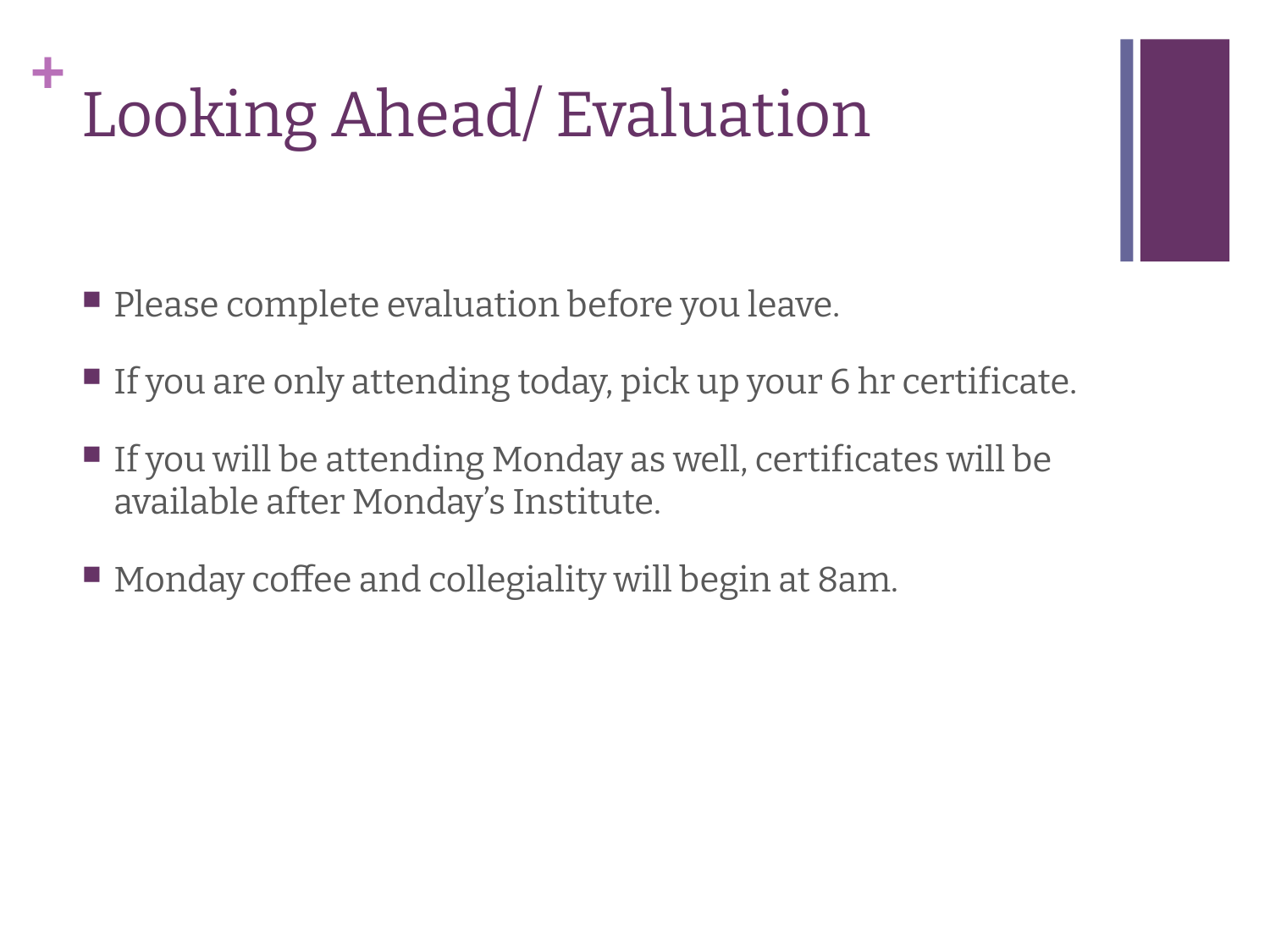

# Looking Ahead/ Evaluation
Please complete evaluation before you leave.
If you are only attending today, pick up your 6 hr certificate.
If you will be attending Monday as well, certificates will be available after Monday’s Institute.
Monday coffee and collegiality will begin at 8am.